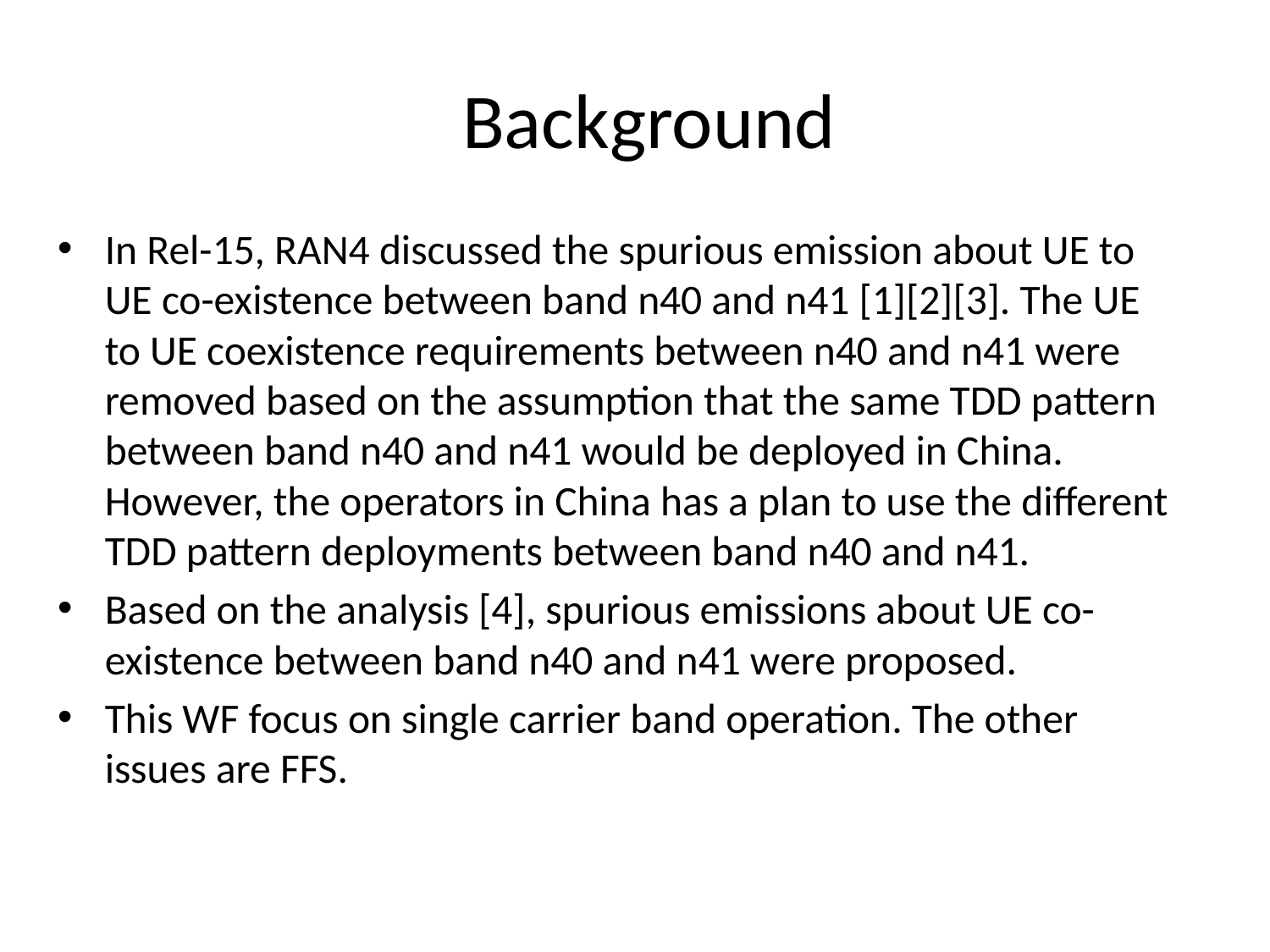

# Background
In Rel-15, RAN4 discussed the spurious emission about UE to UE co-existence between band n40 and n41 [1][2][3]. The UE to UE coexistence requirements between n40 and n41 were removed based on the assumption that the same TDD pattern between band n40 and n41 would be deployed in China. However, the operators in China has a plan to use the different TDD pattern deployments between band n40 and n41.
Based on the analysis [4], spurious emissions about UE co-existence between band n40 and n41 were proposed.
This WF focus on single carrier band operation. The other issues are FFS.